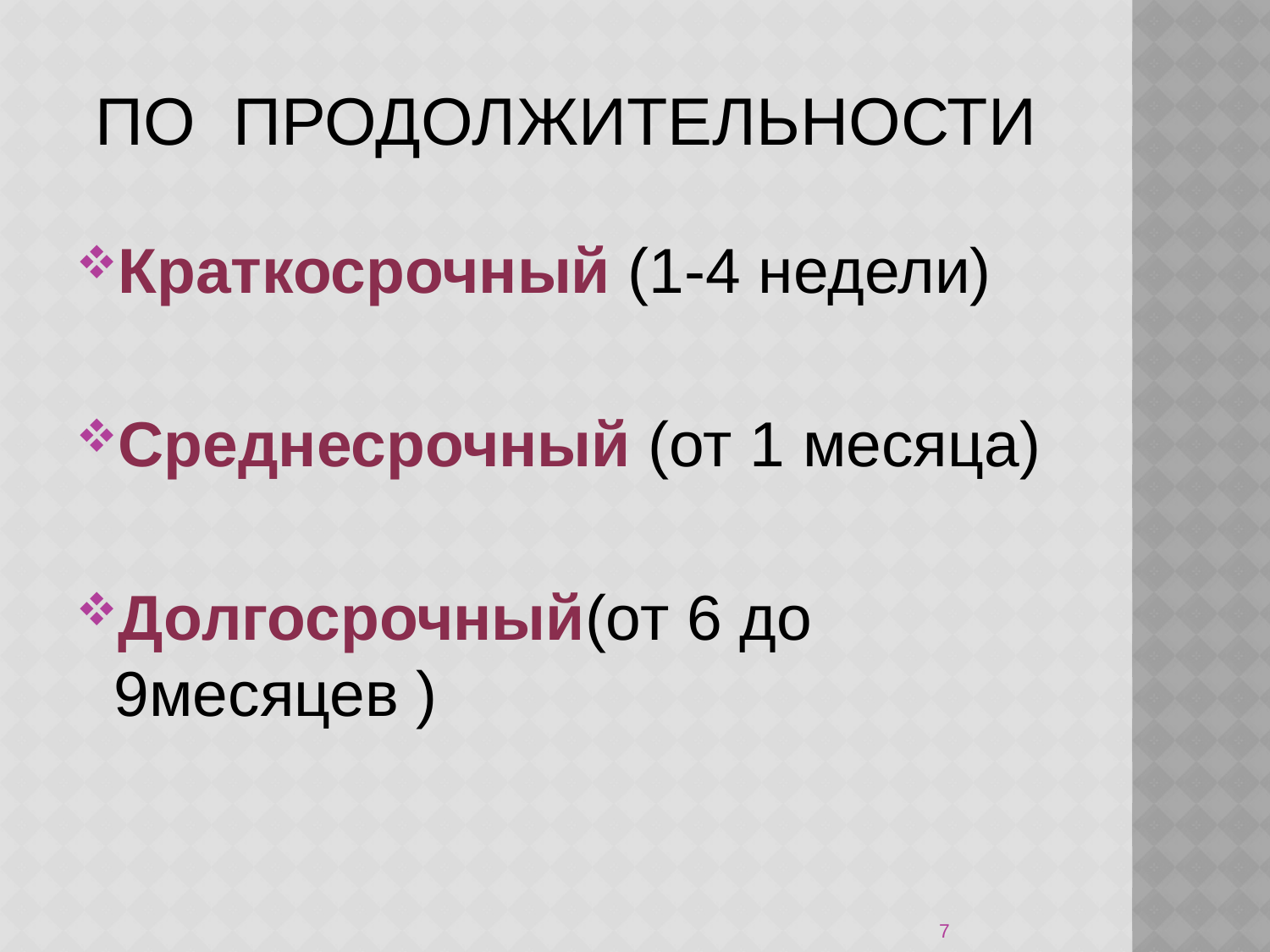

# По  продолжительности
Краткосрочный (1-4 недели)

Среднесрочный (от 1 месяца)

Долгосрочный(от 6 до 9месяцев )
7